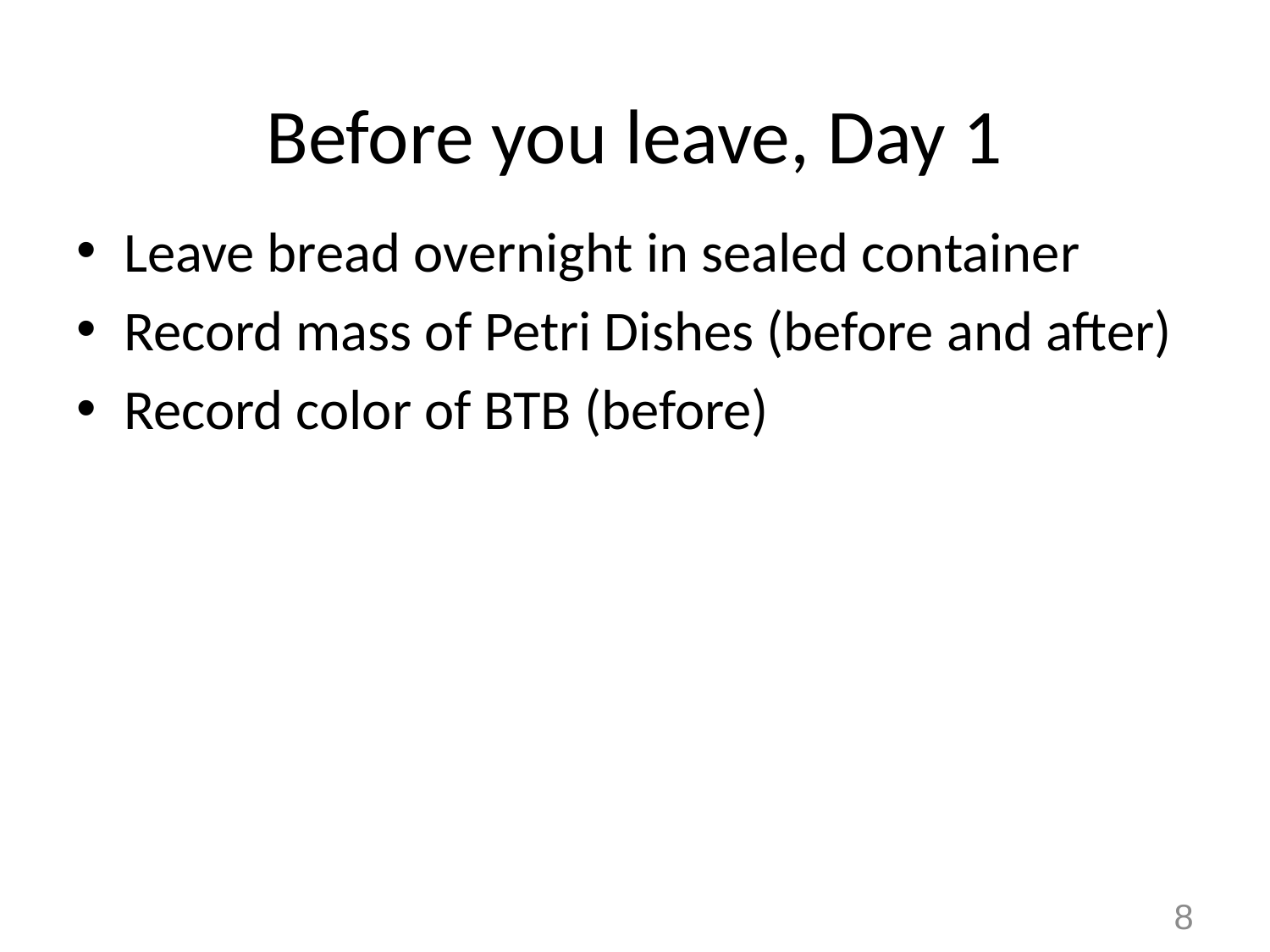

# Before you leave, Day 1
Leave bread overnight in sealed container
Record mass of Petri Dishes (before and after)
Record color of BTB (before)
8